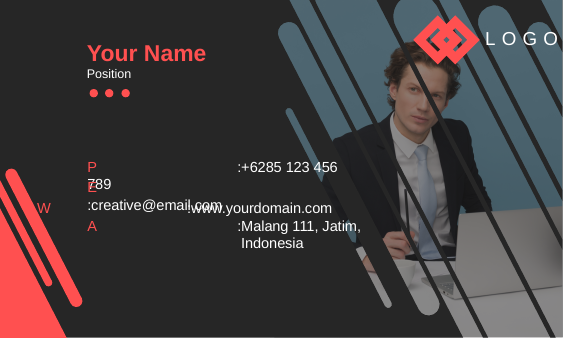

LOGO

Your Name
Position

P	:+6285 123 456 789
E	:creative@email.com
W	:www.yourdomain.com
A	:Malang 111, Jatim,
	 Indonesia